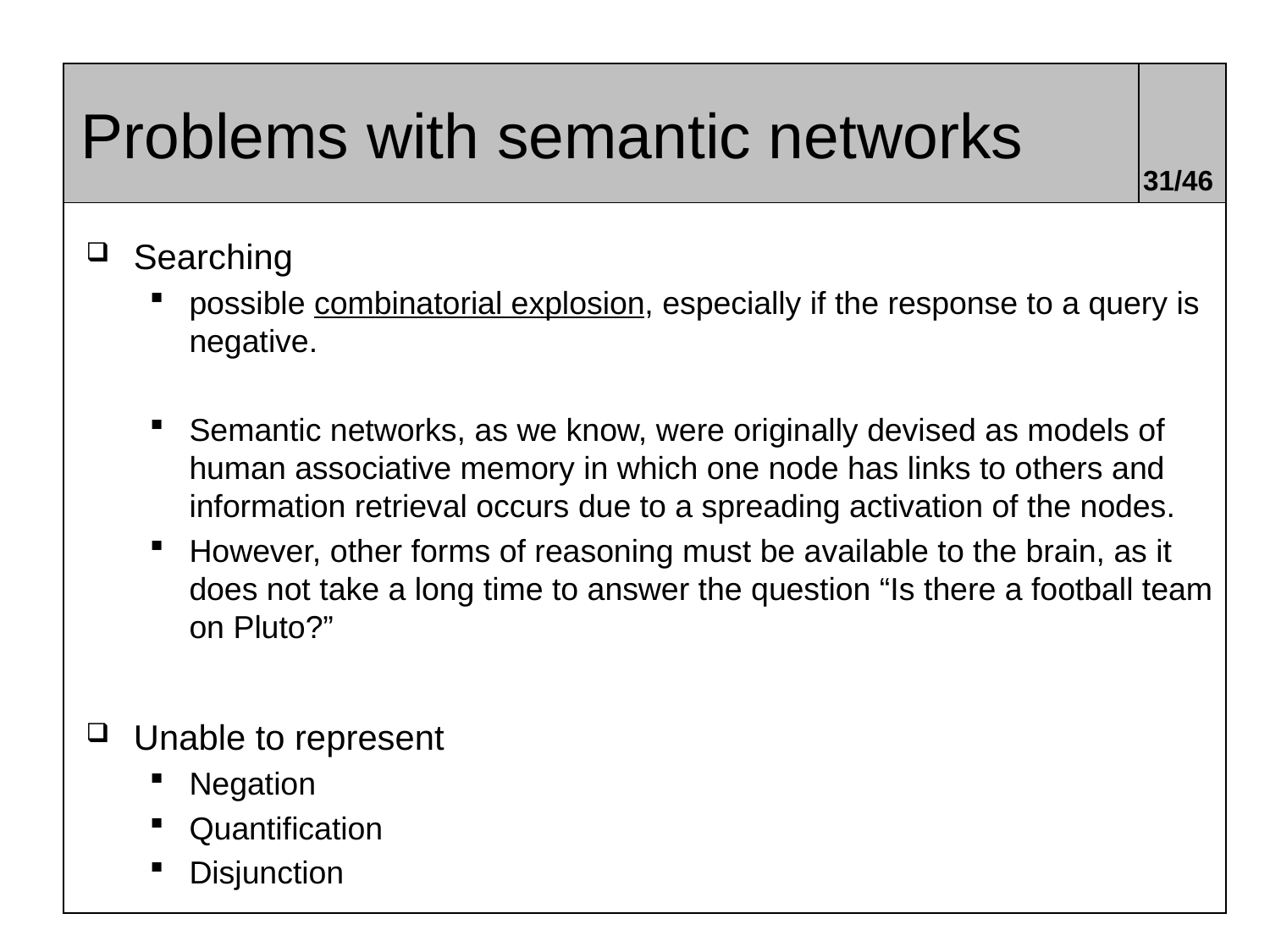

# Problems with semantic networks
31/46
Searching
possible combinatorial explosion, especially if the response to a query is negative.

Semantic networks, as we know, were originally devised as models of human associative memory in which one node has links to others and information retrieval occurs due to a spreading activation of the nodes.
However, other forms of reasoning must be available to the brain, as it does not take a long time to answer the question “Is there a football team on Pluto?”

Unable to represent
Negation
Quantification
Disjunction